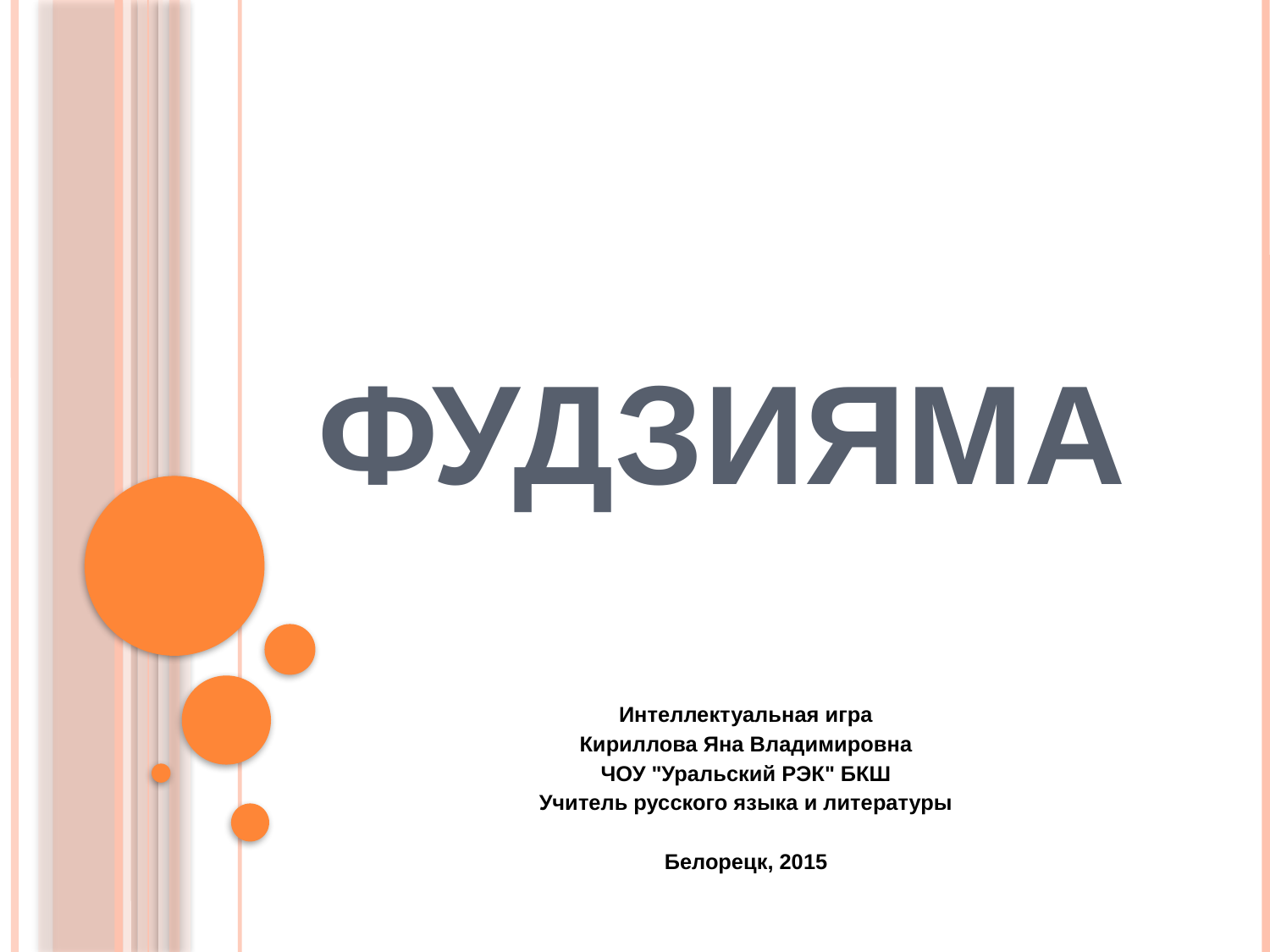

# Фудзияма
Интеллектуальная игра
Кириллова Яна Владимировна
ЧОУ "Уральский РЭК" БКШ
Учитель русского языка и литературы

Белорецк, 2015